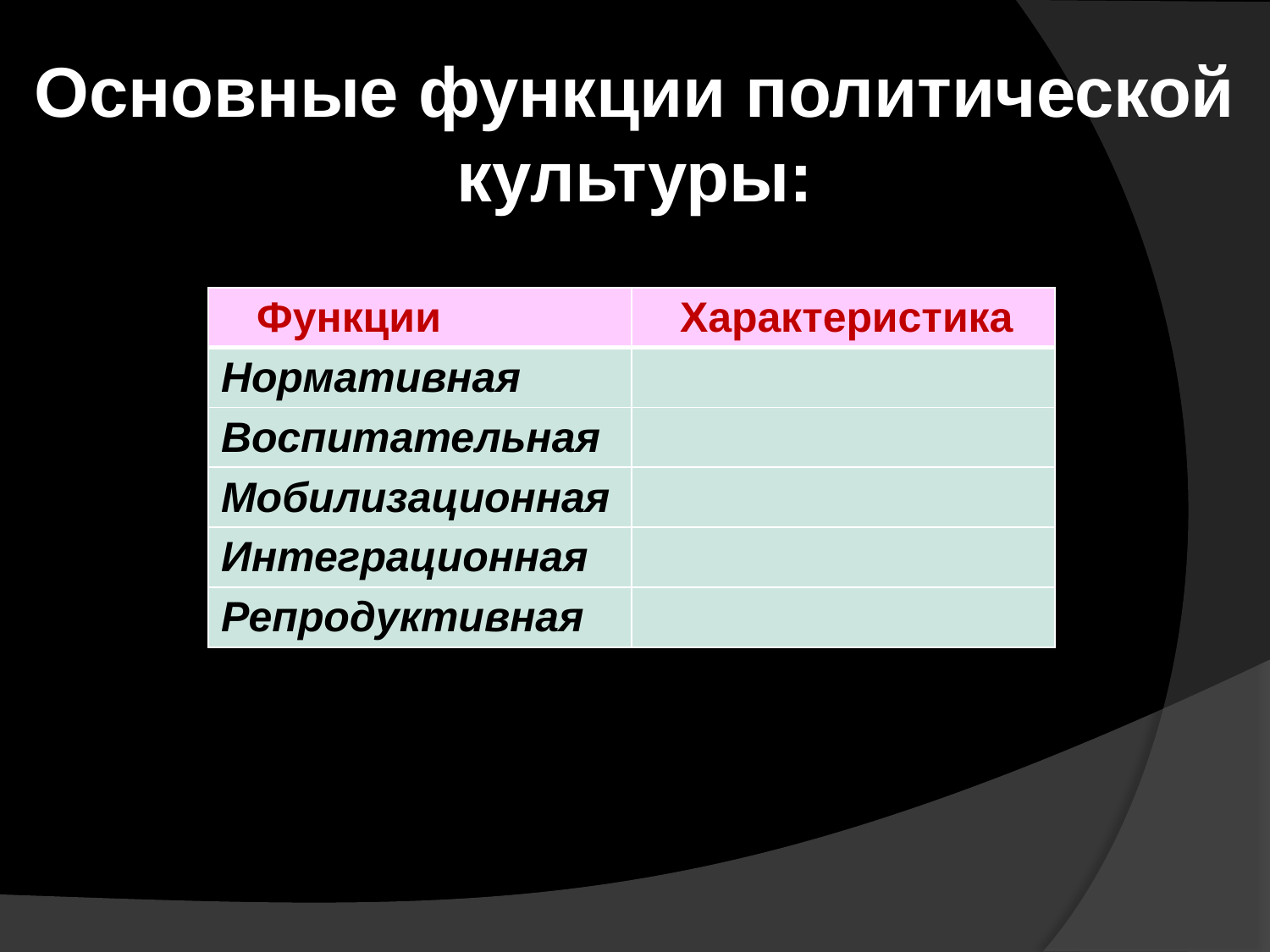

# Основные функции политической культуры:

| Функции | Характеристика |
| --- | --- |
| Нормативная |  |
| Воспитательная |  |
| Мобилизационная |  |
| Интеграционная |  |
| Репродуктивная |  |